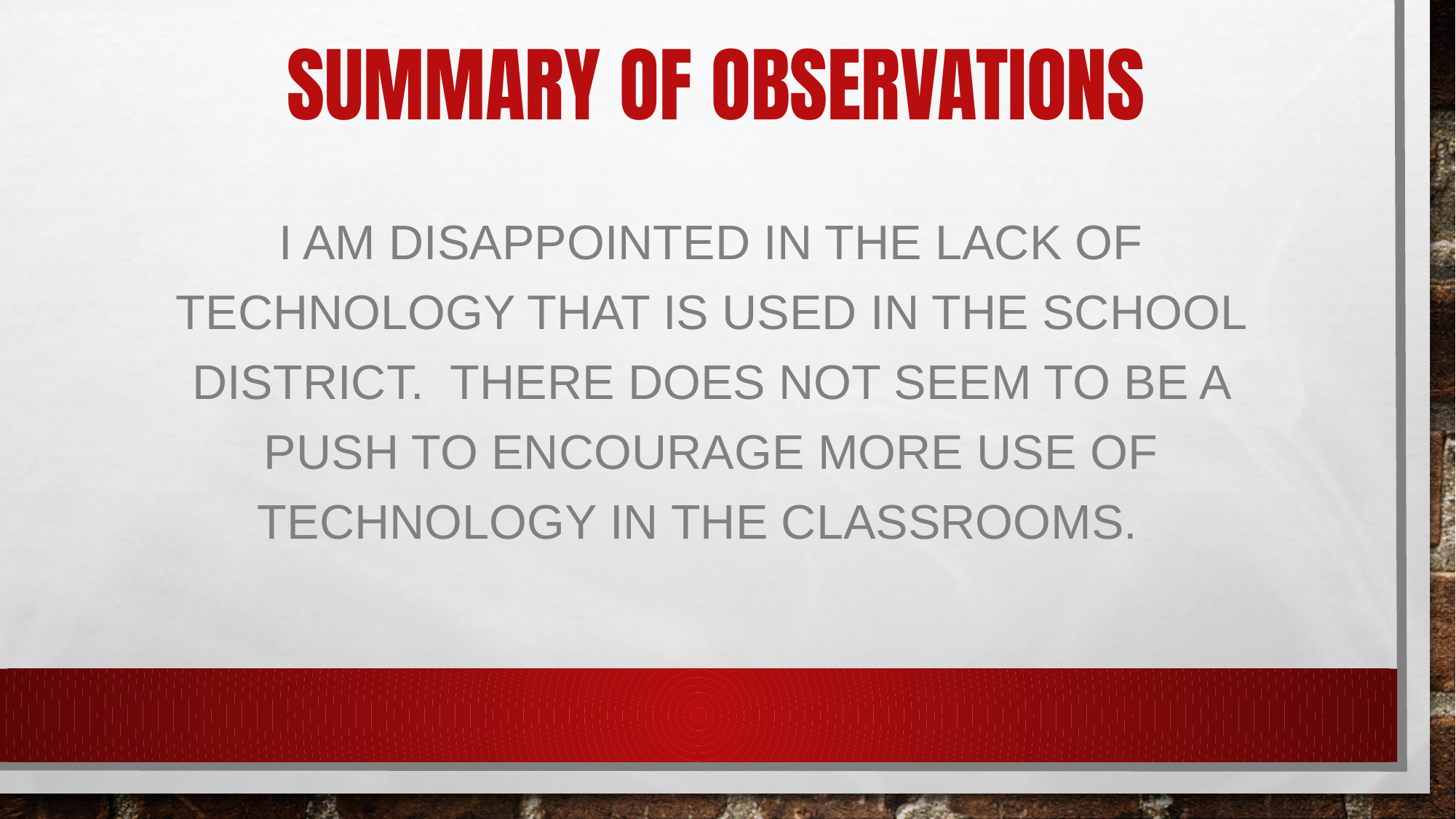

# Summary of observations
I am disappointed in the lack of technology that is used in the school district.  There does not seem to be a push to encourage more use of technology in the classrooms.